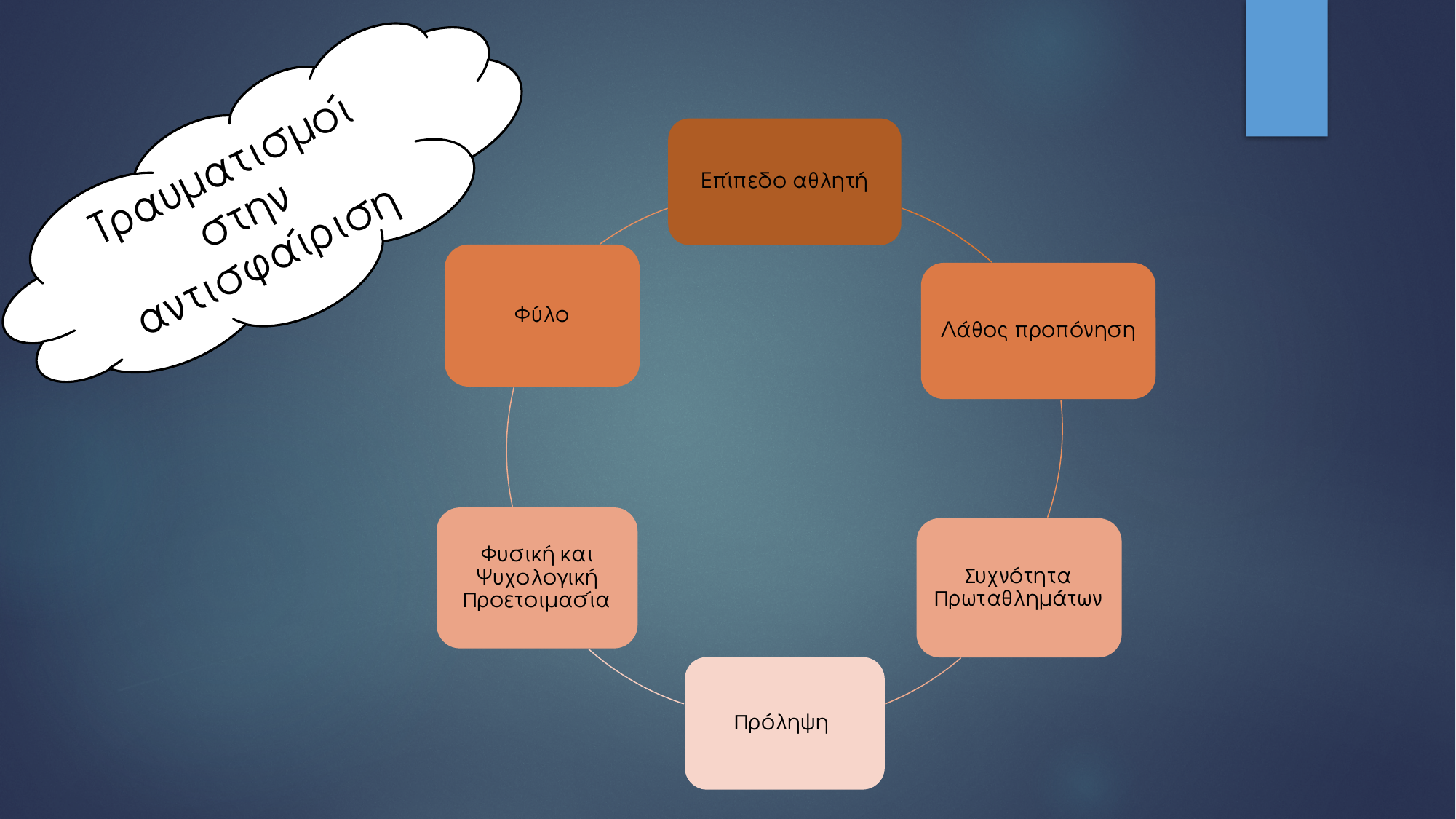

Τραυματισμοί στην αντισφαίριση
Επίπεδο αθλητή
Λάθος προπόνηση
Συχνότητα Πρωταθλημάτων
Πρόληψη
Φυσική και Ψυχολογική Προετοιμασία
Φύλο